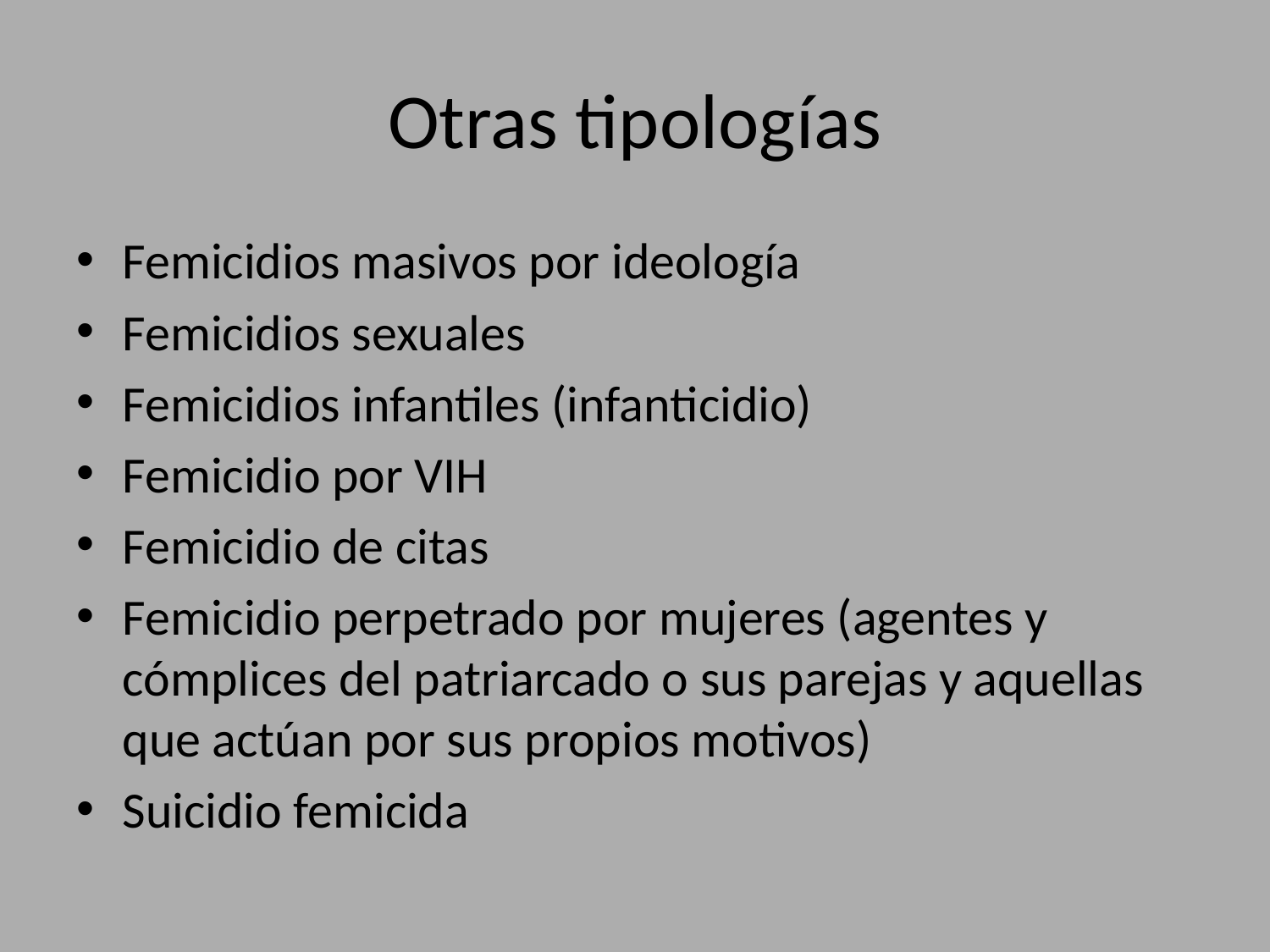

# Otras tipologías
Femicidios masivos por ideología
Femicidios sexuales
Femicidios infantiles (infanticidio)
Femicidio por VIH
Femicidio de citas
Femicidio perpetrado por mujeres (agentes y cómplices del patriarcado o sus parejas y aquellas que actúan por sus propios motivos)
Suicidio femicida